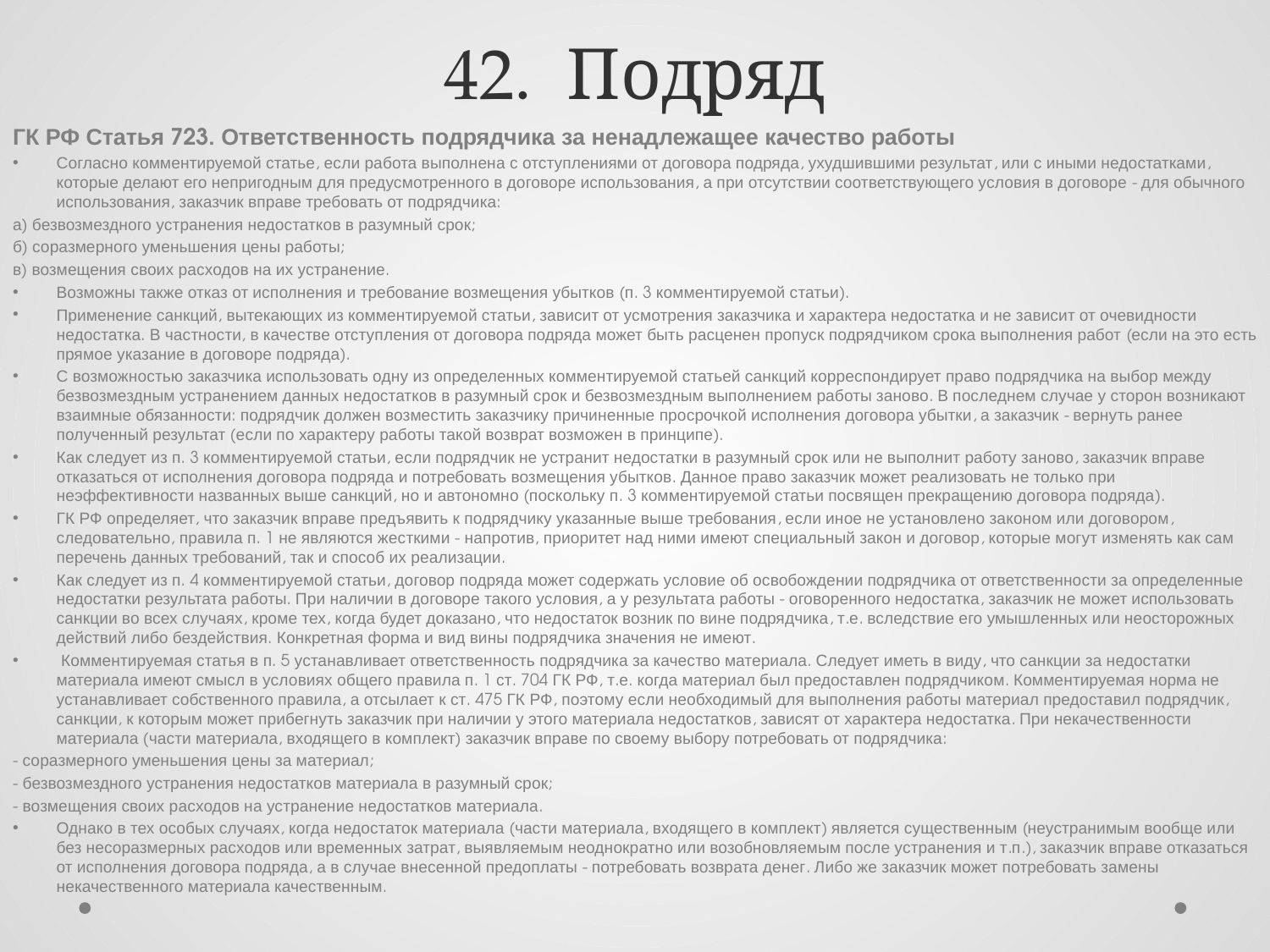

# 42.  Подряд
ГК РФ Статья 723. Ответственность подрядчика за ненадлежащее качество работы
Согласно комментируемой статье, если работа выполнена с отступлениями от договора подряда, ухудшившими результат, или с иными недостатками, которые делают его непригодным для предусмотренного в договоре использования, а при отсутствии соответствующего условия в договоре - для обычного использования, заказчик вправе требовать от подрядчика:
а) безвозмездного устранения недостатков в разумный срок;
б) соразмерного уменьшения цены работы;
в) возмещения своих расходов на их устранение.
Возможны также отказ от исполнения и требование возмещения убытков (п. 3 комментируемой статьи).
Применение санкций, вытекающих из комментируемой статьи, зависит от усмотрения заказчика и характера недостатка и не зависит от очевидности недостатка. В частности, в качестве отступления от договора подряда может быть расценен пропуск подрядчиком срока выполнения работ (если на это есть прямое указание в договоре подряда).
С возможностью заказчика использовать одну из определенных комментируемой статьей санкций корреспондирует право подрядчика на выбор между безвозмездным устранением данных недостатков в разумный срок и безвозмездным выполнением работы заново. В последнем случае у сторон возникают взаимные обязанности: подрядчик должен возместить заказчику причиненные просрочкой исполнения договора убытки, а заказчик - вернуть ранее полученный результат (если по характеру работы такой возврат возможен в принципе).
Как следует из п. 3 комментируемой статьи, если подрядчик не устранит недостатки в разумный срок или не выполнит работу заново, заказчик вправе отказаться от исполнения договора подряда и потребовать возмещения убытков. Данное право заказчик может реализовать не только при неэффективности названных выше санкций, но и автономно (поскольку п. 3 комментируемой статьи посвящен прекращению договора подряда).
ГК РФ определяет, что заказчик вправе предъявить к подрядчику указанные выше требования, если иное не установлено законом или договором, следовательно, правила п. 1 не являются жесткими - напротив, приоритет над ними имеют специальный закон и договор, которые могут изменять как сам перечень данных требований, так и способ их реализации.
Как следует из п. 4 комментируемой статьи, договор подряда может содержать условие об освобождении подрядчика от ответственности за определенные недостатки результата работы. При наличии в договоре такого условия, а у результата работы - оговоренного недостатка, заказчик не может использовать санкции во всех случаях, кроме тех, когда будет доказано, что недостаток возник по вине подрядчика, т.е. вследствие его умышленных или неосторожных действий либо бездействия. Конкретная форма и вид вины подрядчика значения не имеют.
 Комментируемая статья в п. 5 устанавливает ответственность подрядчика за качество материала. Следует иметь в виду, что санкции за недостатки материала имеют смысл в условиях общего правила п. 1 ст. 704 ГК РФ, т.е. когда материал был предоставлен подрядчиком. Комментируемая норма не устанавливает собственного правила, а отсылает к ст. 475 ГК РФ, поэтому если необходимый для выполнения работы материал предоставил подрядчик, санкции, к которым может прибегнуть заказчик при наличии у этого материала недостатков, зависят от характера недостатка. При некачественности материала (части материала, входящего в комплект) заказчик вправе по своему выбору потребовать от подрядчика:
- соразмерного уменьшения цены за материал;
- безвозмездного устранения недостатков материала в разумный срок;
- возмещения своих расходов на устранение недостатков материала.
Однако в тех особых случаях, когда недостаток материала (части материала, входящего в комплект) является существенным (неустранимым вообще или без несоразмерных расходов или временных затрат, выявляемым неоднократно или возобновляемым после устранения и т.п.), заказчик вправе отказаться от исполнения договора подряда, а в случае внесенной предоплаты - потребовать возврата денег. Либо же заказчик может потребовать замены некачественного материала качественным.